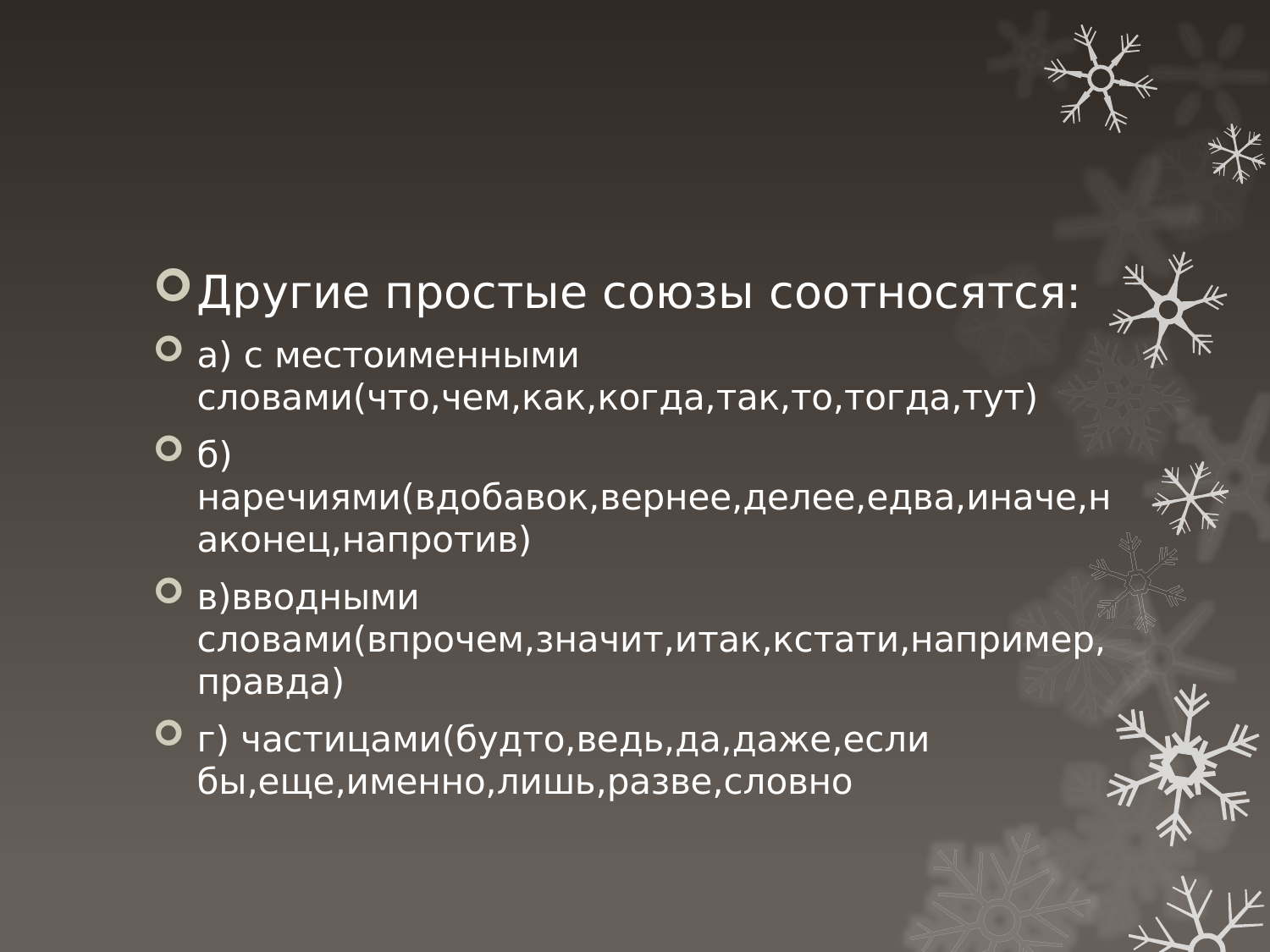

#
Другие простые союзы соотносятся:
а) с местоименными словами(что,чем,как,когда,так,то,тогда,тут)
б) наречиями(вдобавок,вернее,делее,едва,иначе,наконец,напротив)
в)вводными словами(впрочем,значит,итак,кстати,например,правда)
г) частицами(будто,ведь,да,даже,если бы,еще,именно,лишь,разве,словно